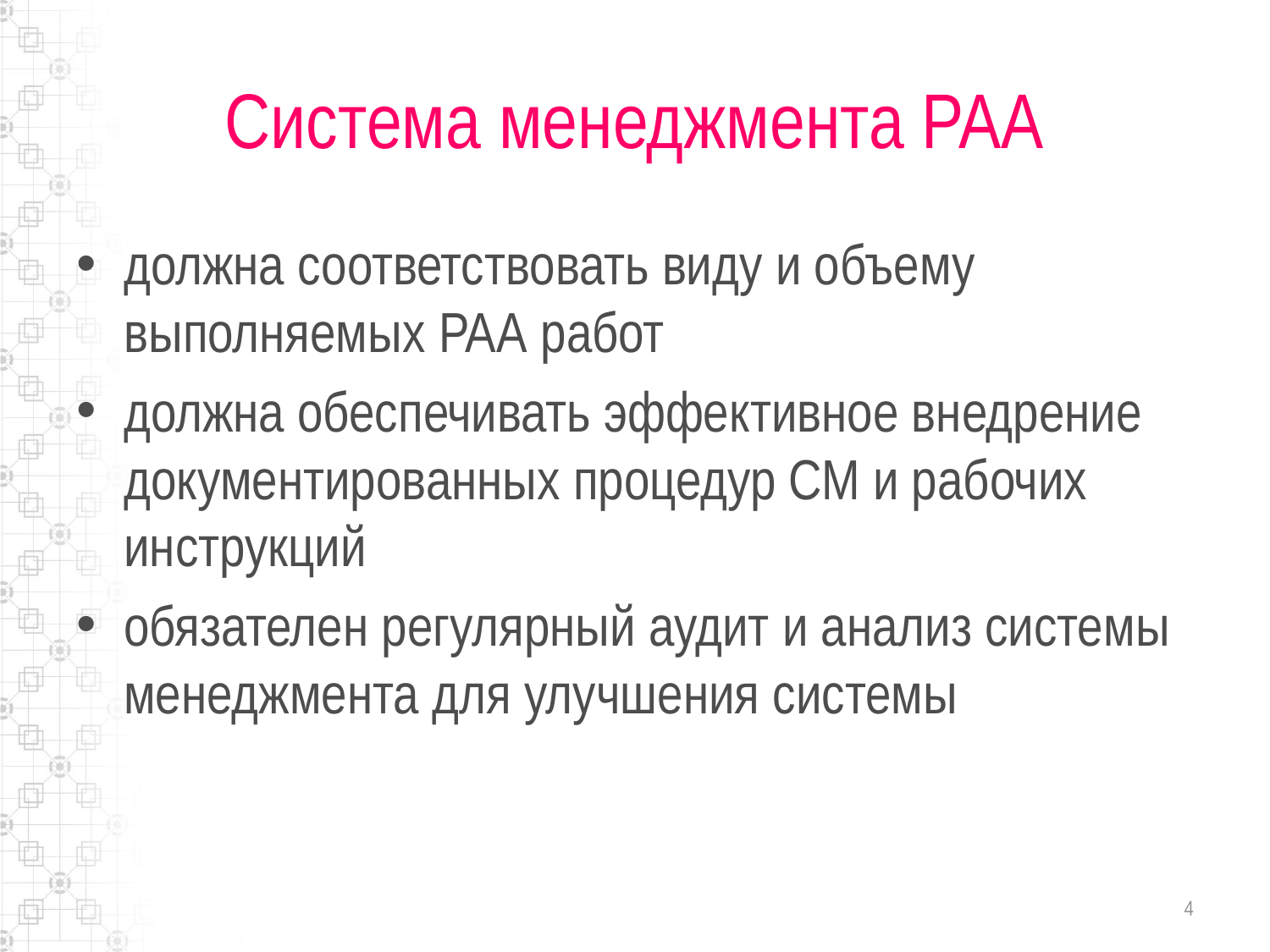

# Система менеджмента РАА
должна соответствовать виду и объему выполняемых РАА работ
должна обеспечивать эффективное внедрение документированных процедур СМ и рабочих инструкций
обязателен регулярный аудит и анализ системы менеджмента для улучшения системы
4